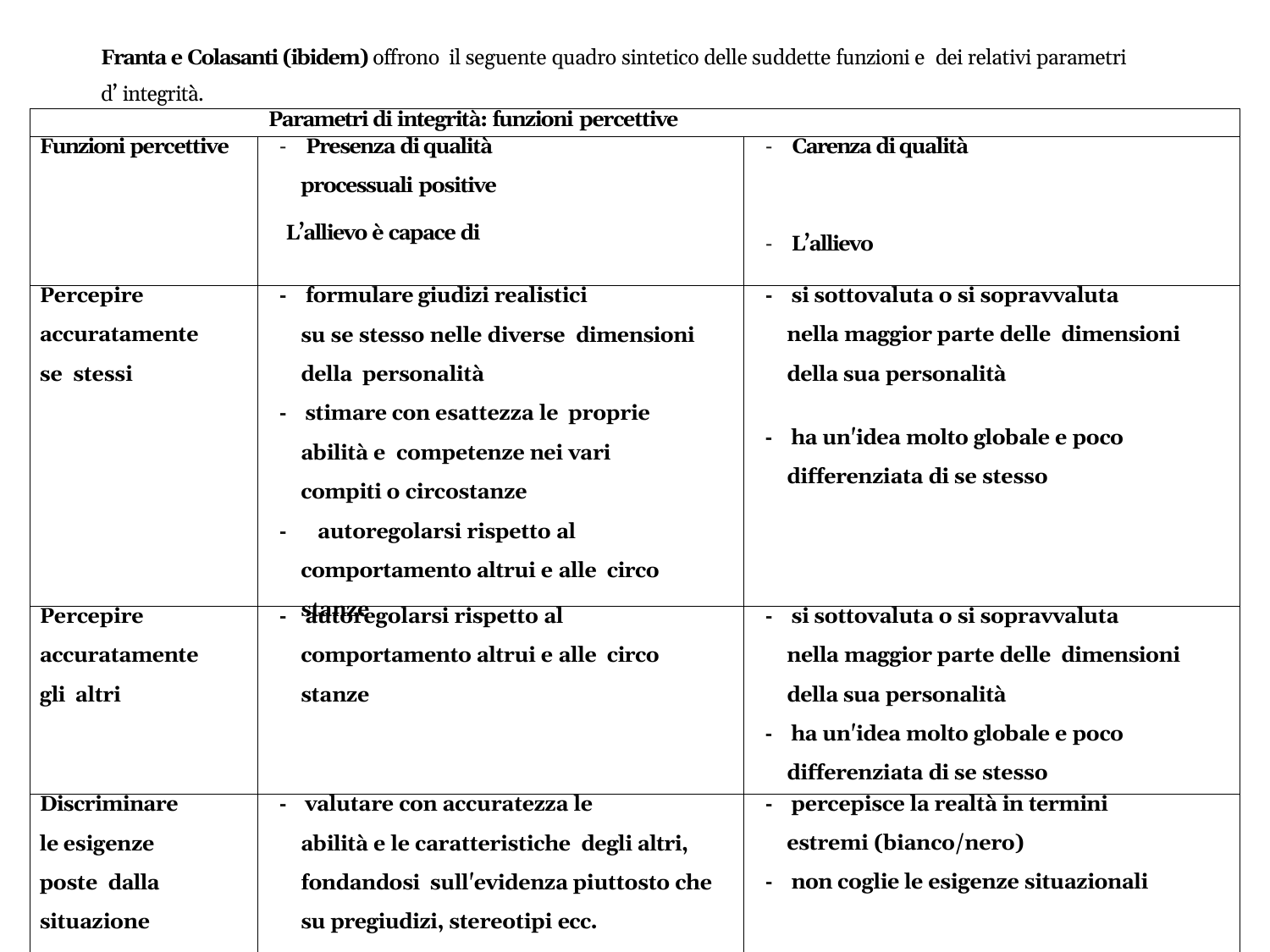

Franta e Colasanti (ibidem) offrono il seguente quadro sintetico delle suddette funzioni e  dei relativi parametri d’ integrità.
| Parametri di integrità: funzioni percettive |  |  |
| --- | --- | --- |
| Funzioni percettive | - Presenza di qualità processuali positive L’allievo è capace di | - Carenza di qualità - L’allievo |
| Percepire accuratamente se stessi | - formulare giudizi realistici su se stesso nelle diverse dimensioni della personalità - stimare con esattezza le proprie abilità e competenze nei vari compiti o circostanze - autoregolarsi rispetto al comportamento altrui e alle circo­ stanze | - si sottovaluta o si sopravvaluta nella maggior parte delle dimensioni della sua personalità - ha un'idea molto globale e poco differenziata di se stesso |
| Percepire accuratamente gli altri | - autoregolarsi rispetto al comportamento altrui e alle circo­ stanze | - si sottovaluta o si sopravvaluta nella maggior parte delle dimensioni della sua personalità - ha un'idea molto globale e poco differenziata di se stesso |
| Discriminare le esigenze poste dalla situazione | - valutare con accuratezza le abilità e le caratteristiche degli altri, fondandosi sull'evidenza piuttosto che su pregiudizi, stereotipi ecc. | - percepisce la realtà in termini estremi (bianco/nero) - non coglie le esigenze situazionali |